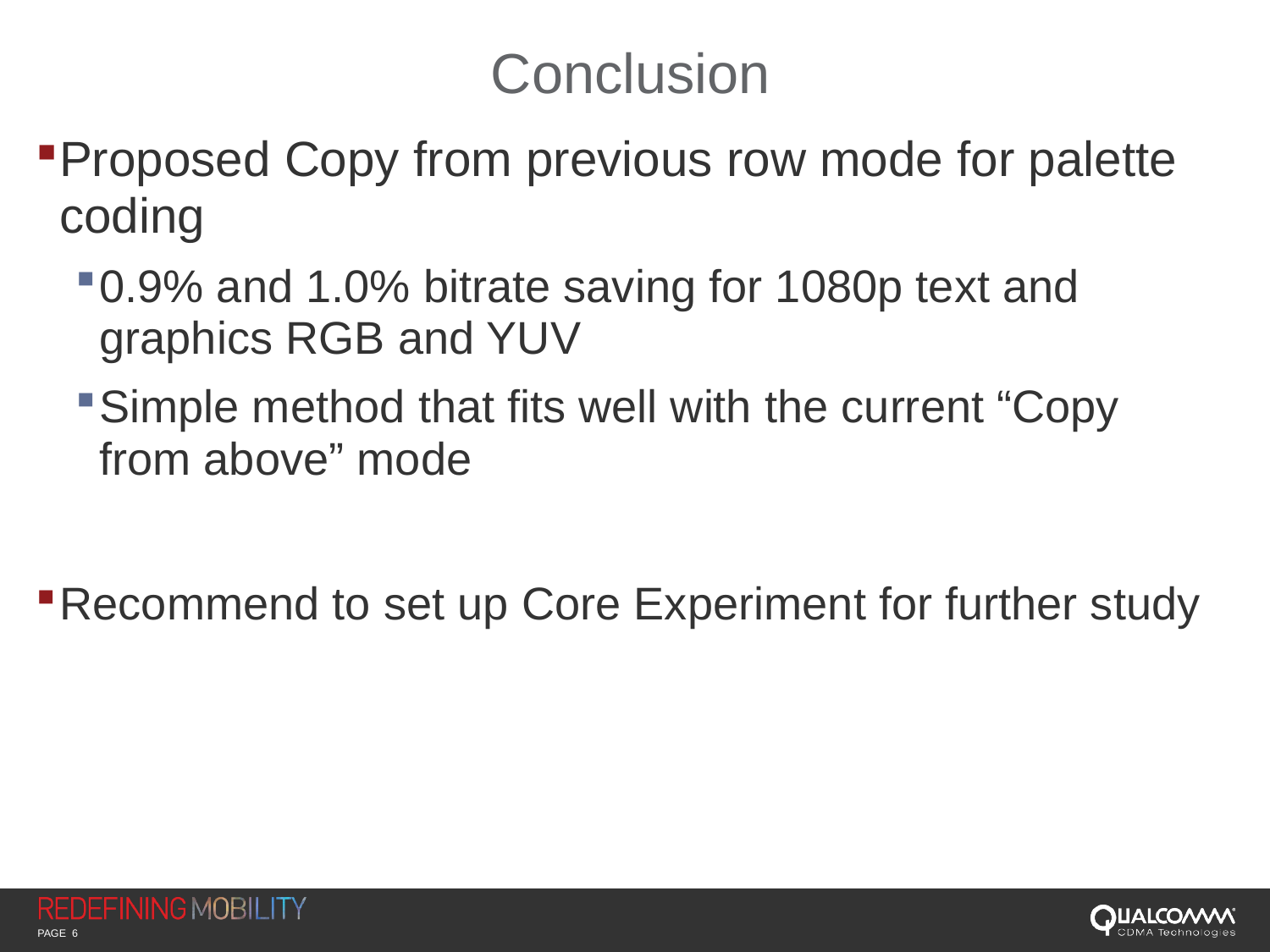

# Conclusion
Proposed Copy from previous row mode for palette coding
0.9% and 1.0% bitrate saving for 1080p text and graphics RGB and YUV
Simple method that fits well with the current “Copy from above” mode

Recommend to set up Core Experiment for further study